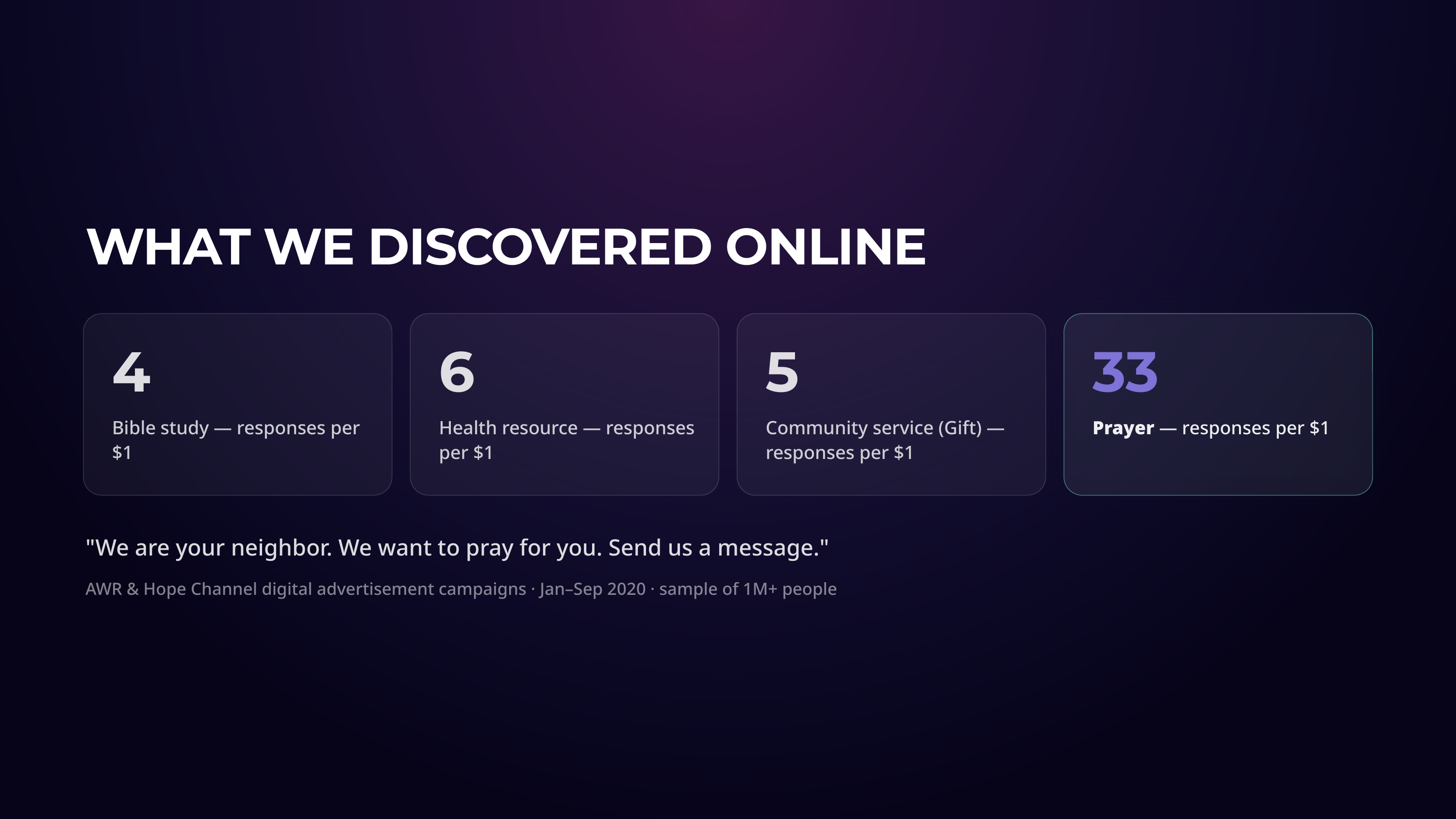

WHAT WE DISCOVERED ONLINE

4
6
5
33
Bible study — responses per $1
Health resource — responses per $1
Community service (Gift) — responses per $1
Prayer — responses per $1
"We are your neighbor. We want to pray for you. Send us a message."
AWR & Hope Channel digital advertisement campaigns · Jan–Sep 2020 · sample of 1M+ people